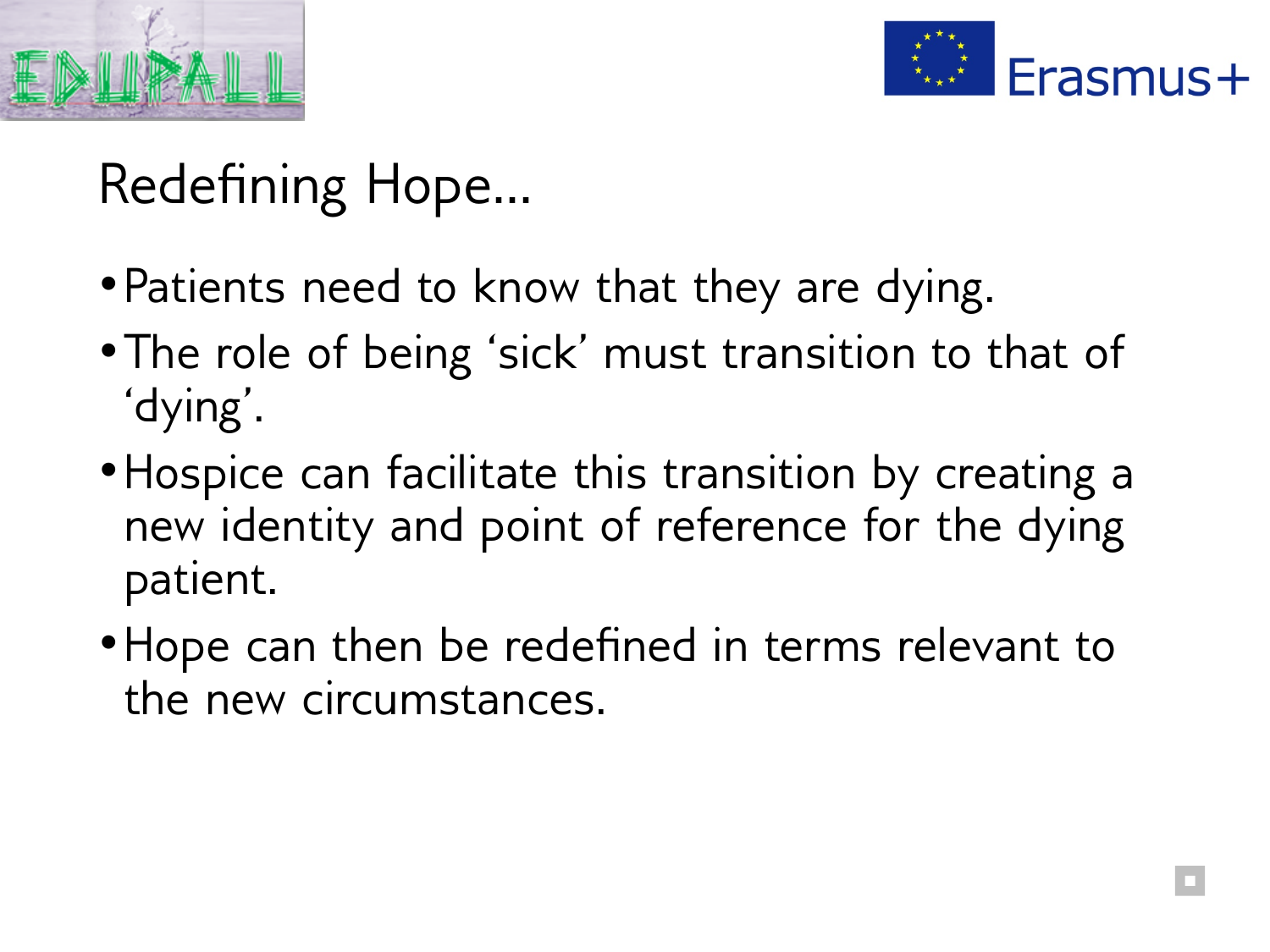

# Redefining Hope…
Patients need to know that they are dying.
The role of being ‘sick’ must transition to that of ‘dying’.
Hospice can facilitate this transition by creating a new identity and point of reference for the dying patient.
Hope can then be redefined in terms relevant to the new circumstances.